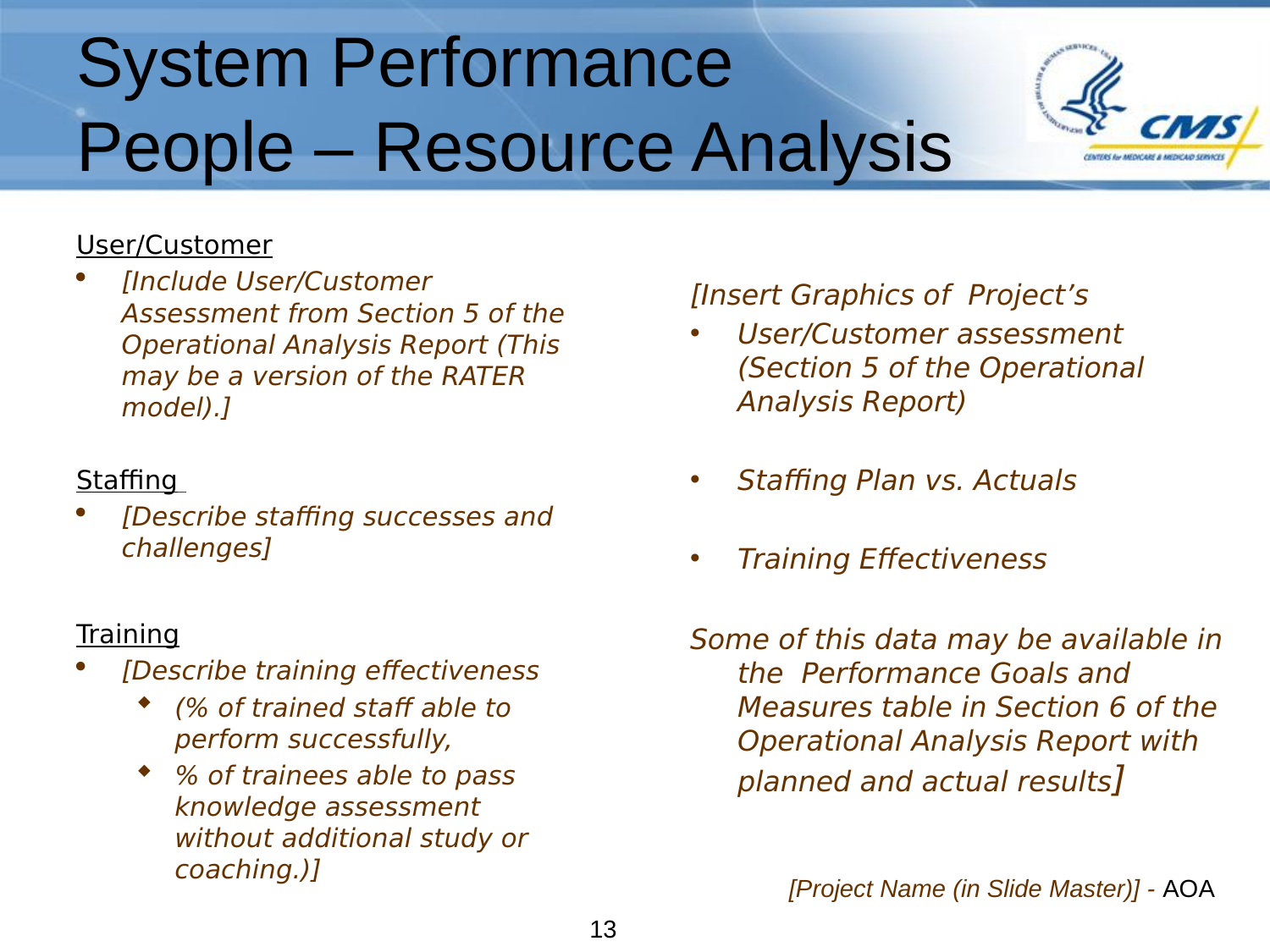

# System Performance People – Resource Analysis
User/Customer
[Include User/Customer Assessment from Section 5 of the Operational Analysis Report (This may be a version of the RATER model).]

Staffing
[Describe staffing successes and challenges]

Training
[Describe training effectiveness
(% of trained staff able to perform successfully,
% of trainees able to pass knowledge assessment without additional study or coaching.)]

[Insert Graphics of  Project’s
User/Customer assessment (Section 5 of the Operational Analysis Report)

Staffing Plan vs. Actuals

Training Effectiveness

Some of this data may be available in the  Performance Goals and Measures table in Section 6 of the Operational Analysis Report with planned and actual results]
[Project Name (in Slide Master)] - AOA
13